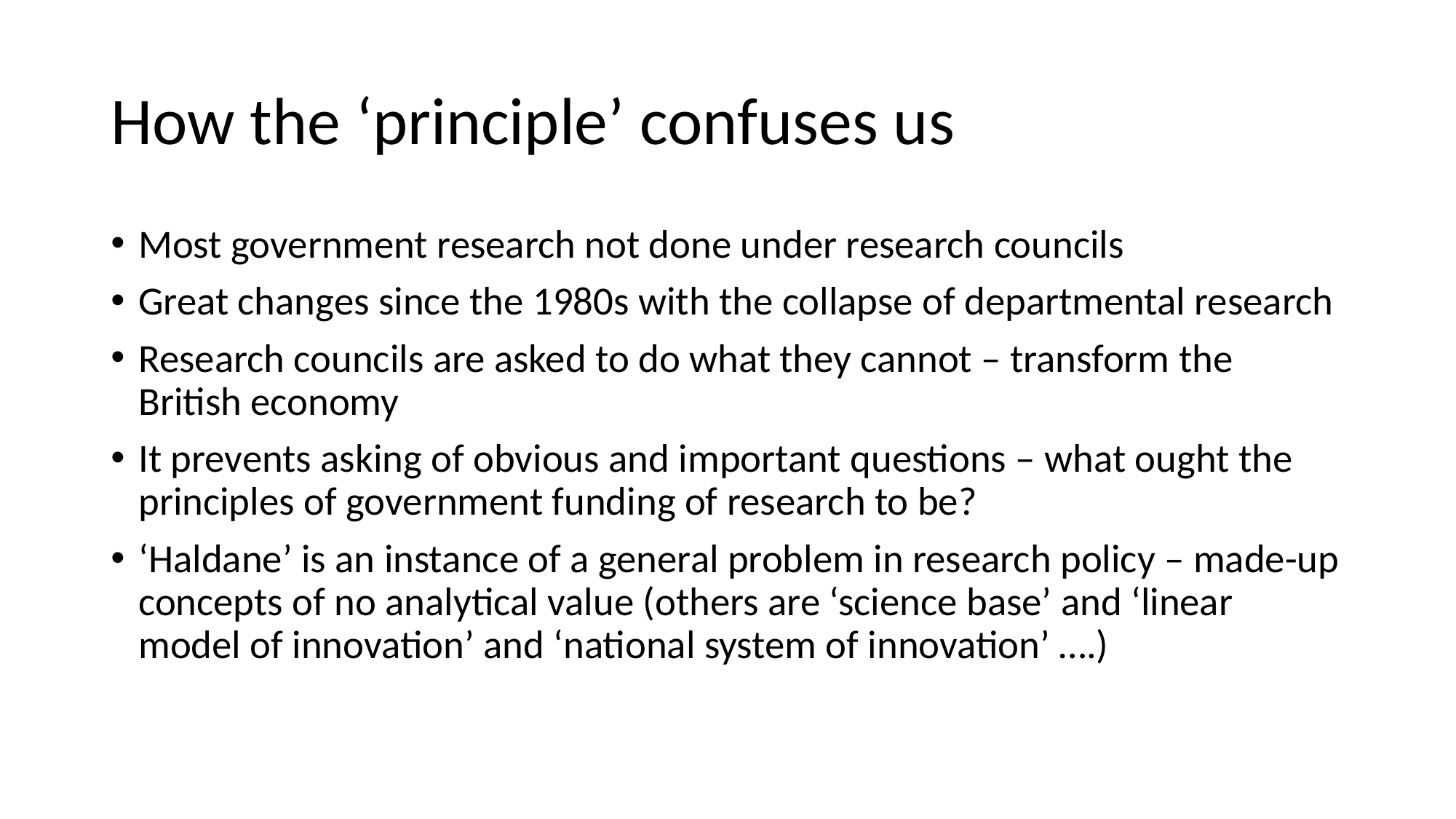

# How the ‘principle’ confuses us
Most government research not done under research councils
Great changes since the 1980s with the collapse of departmental research
Research councils are asked to do what they cannot – transform the British economy
It prevents asking of obvious and important questions – what ought the principles of government funding of research to be?
‘Haldane’ is an instance of a general problem in research policy – made-up concepts of no analytical value (others are ‘science base’ and ‘linear model of innovation’ and ‘national system of innovation’ ….)